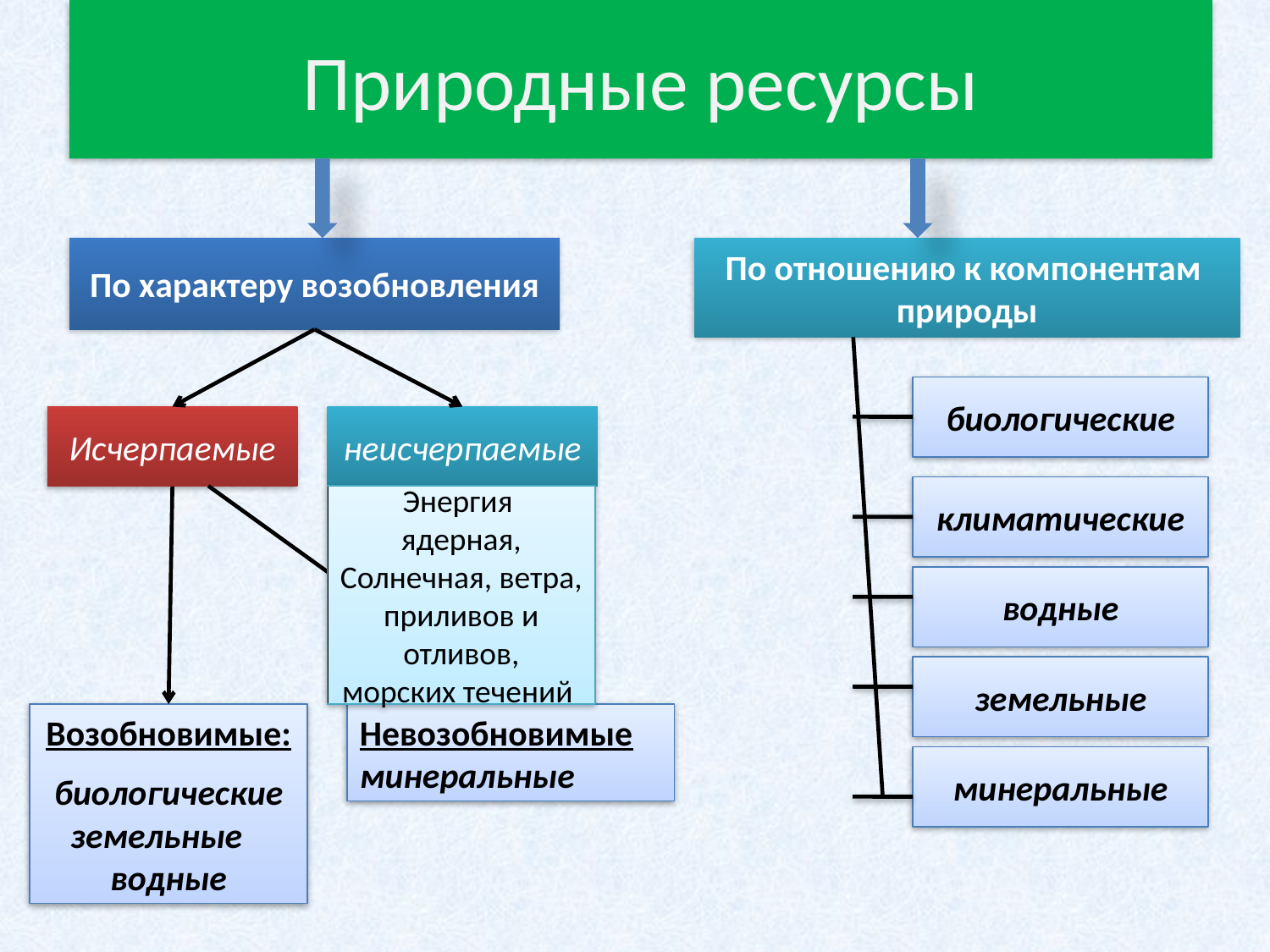

# Природные ресурсы

По характеру возобновления
По отношению к компонентам
природы
биологические
Исчерпаемые
неисчерпаемые

климатические
Энергия  ядерная,
Солнечная, ветра, приливов и отливов,
морских течений

водные

земельные

Возобновимые:
биологические земельные    водные
Невозобновимые
минеральные
минеральные